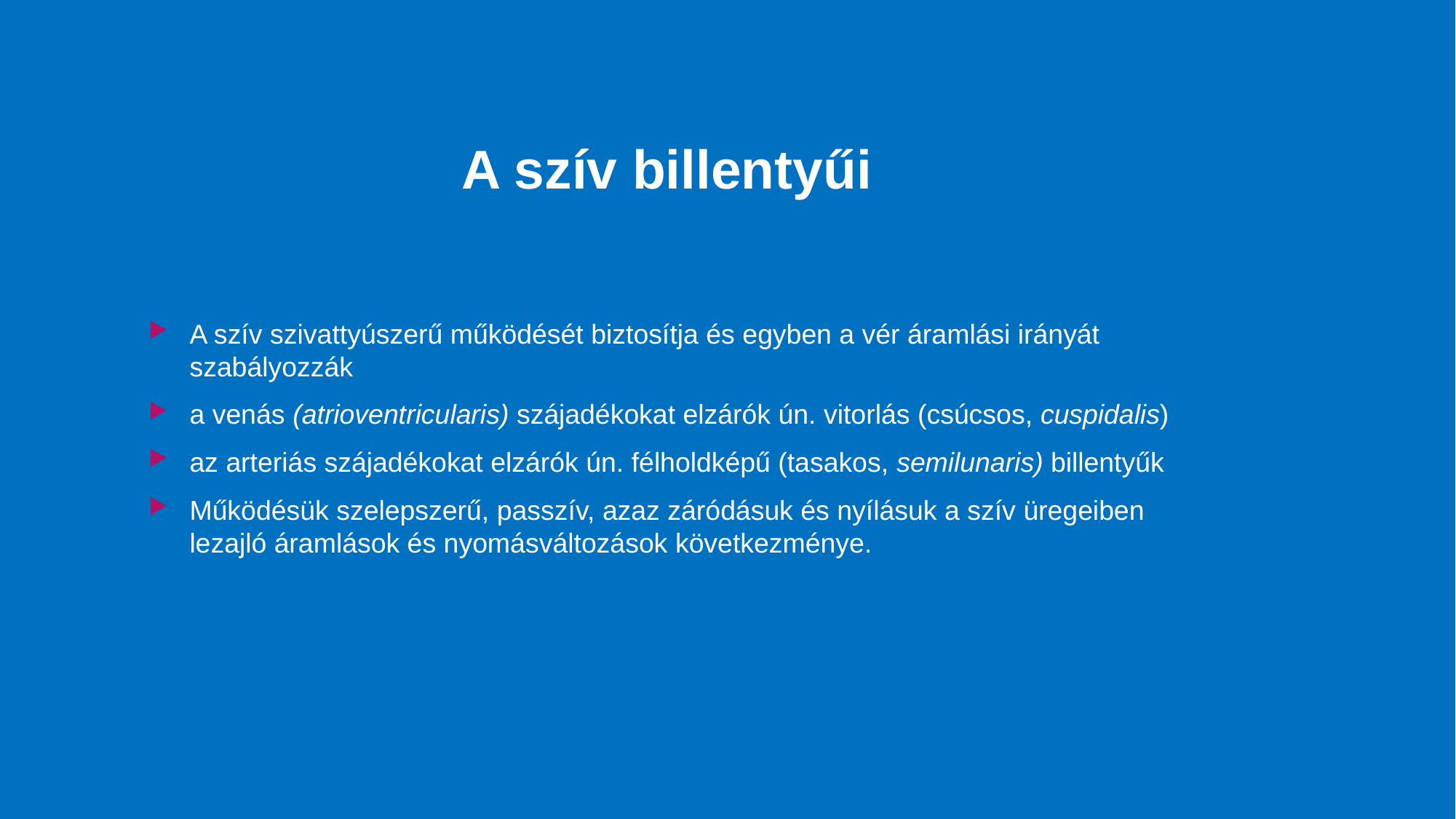

# A szív billentyűi
A szív szivattyúszerű működését biztosítja és egyben a vér áramlási irányát szabályozzák
a venás (atrioventricularis) szájadékokat elzárók ún. vitorlás (csúcsos, cuspidalis)
az arteriás szájadékokat elzárók ún. félholdképű (tasakos, semilunaris) billentyűk
Működésük szelepszerű, passzív, azaz záródásuk és nyílásuk a szív üregeiben lezajló áramlások és nyomásváltozások következménye.